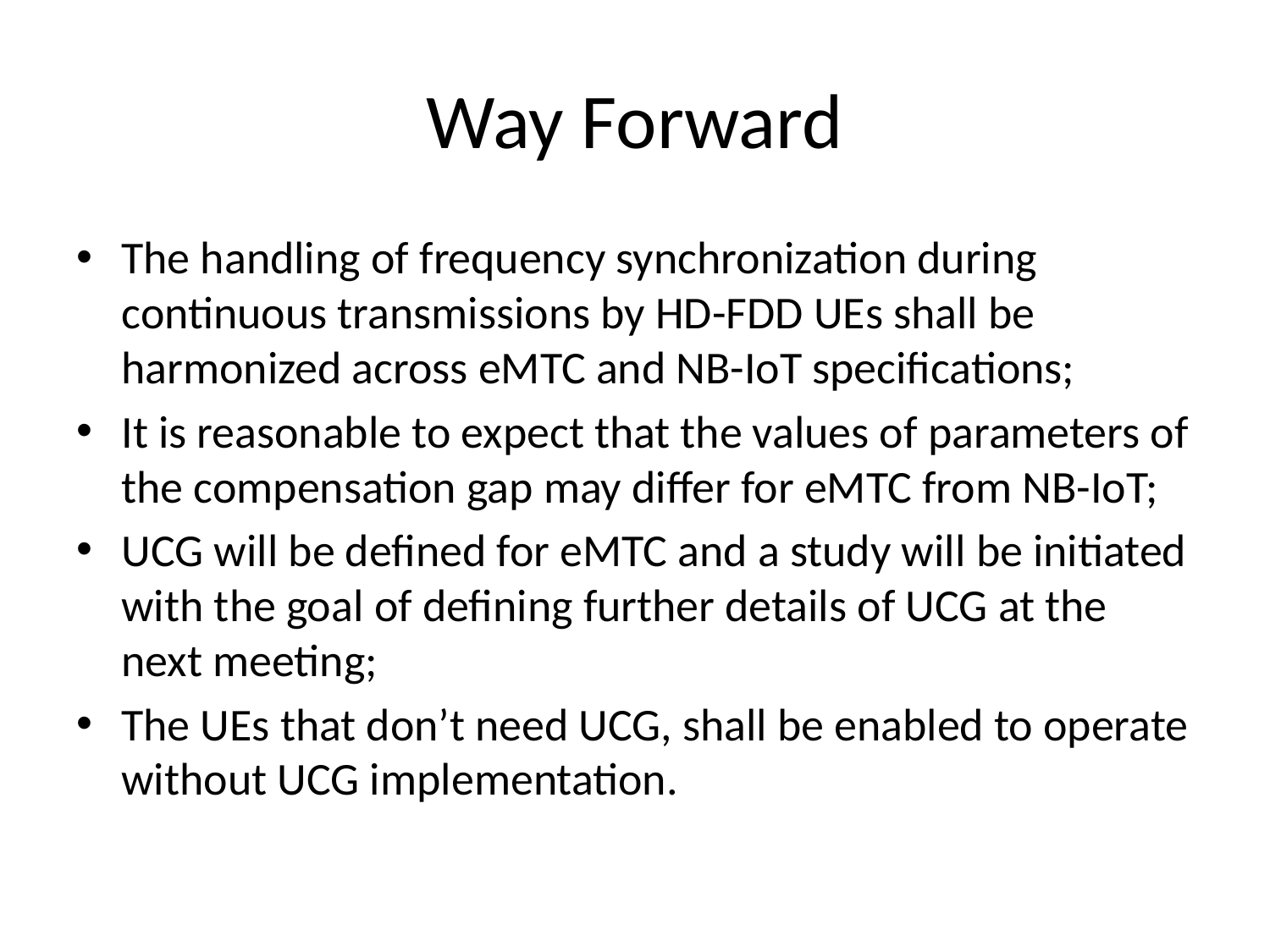

# Way Forward
The handling of frequency synchronization during continuous transmissions by HD-FDD UEs shall be harmonized across eMTC and NB-IoT specifications;
It is reasonable to expect that the values of parameters of the compensation gap may differ for eMTC from NB-IoT;
UCG will be defined for eMTC and a study will be initiated with the goal of defining further details of UCG at the next meeting;
The UEs that don’t need UCG, shall be enabled to operate without UCG implementation.